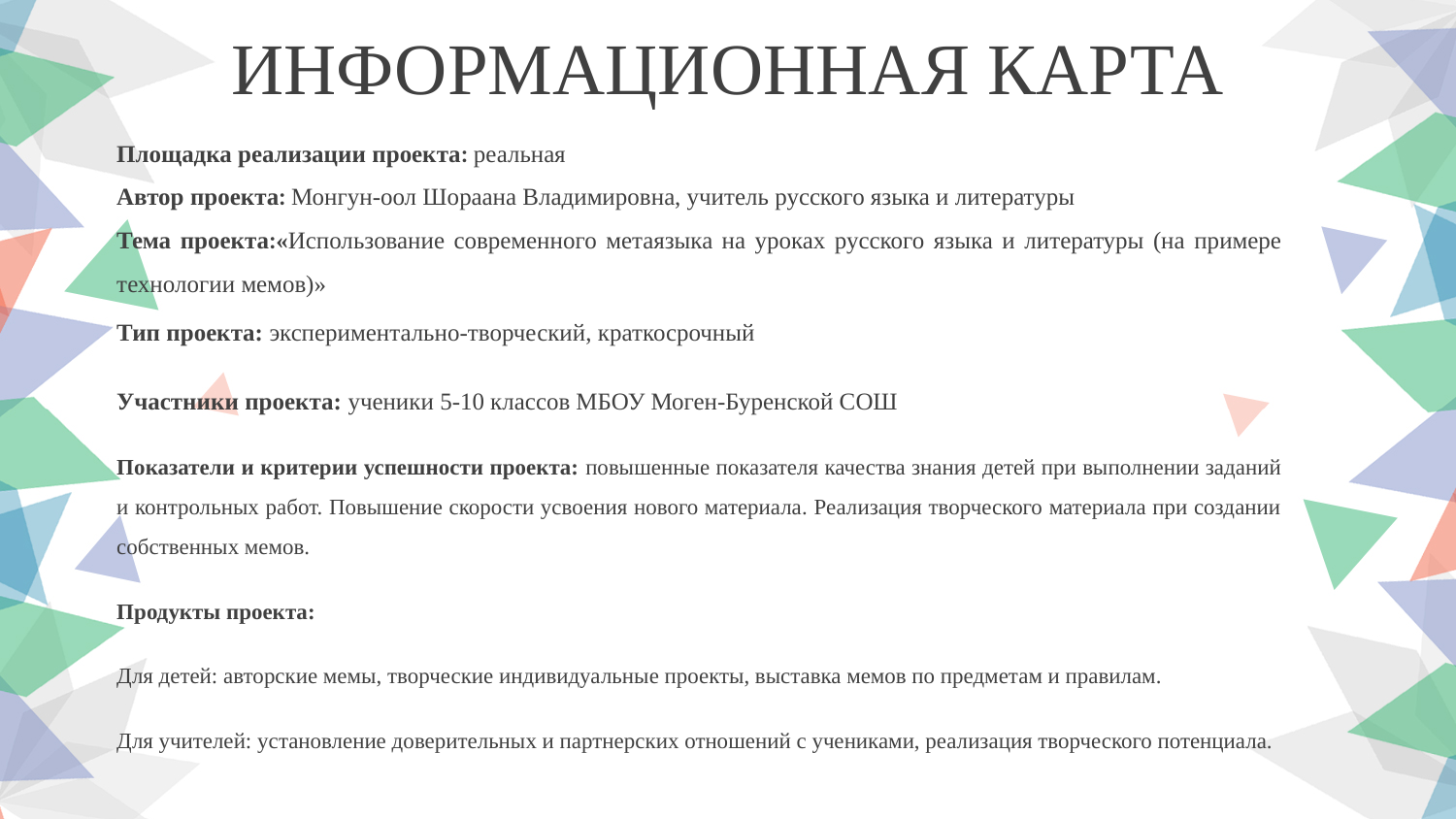

ИНФОРМАЦИОННАЯ КАРТА
Площадка реализации проекта: реальная
Автор проекта: Монгун-оол Шораана Владимировна, учитель русского языка и литературы
Тема проекта:«Использование современного метаязыка на уроках русского языка и литературы (на примере технологии мемов)»
Тип проекта: экспериментально-творческий, краткосрочный
Участники проекта: ученики 5-10 классов МБОУ Моген-Буренской СОШ
Показатели и критерии успешности проекта: повышенные показателя качества знания детей при выполнении заданий и контрольных работ. Повышение скорости усвоения нового материала. Реализация творческого материала при создании собственных мемов.
Продукты проекта:
Для детей: авторские мемы, творческие индивидуальные проекты, выставка мемов по предметам и правилам.
Для учителей: установление доверительных и партнерских отношений с учениками, реализация творческого потенциала.